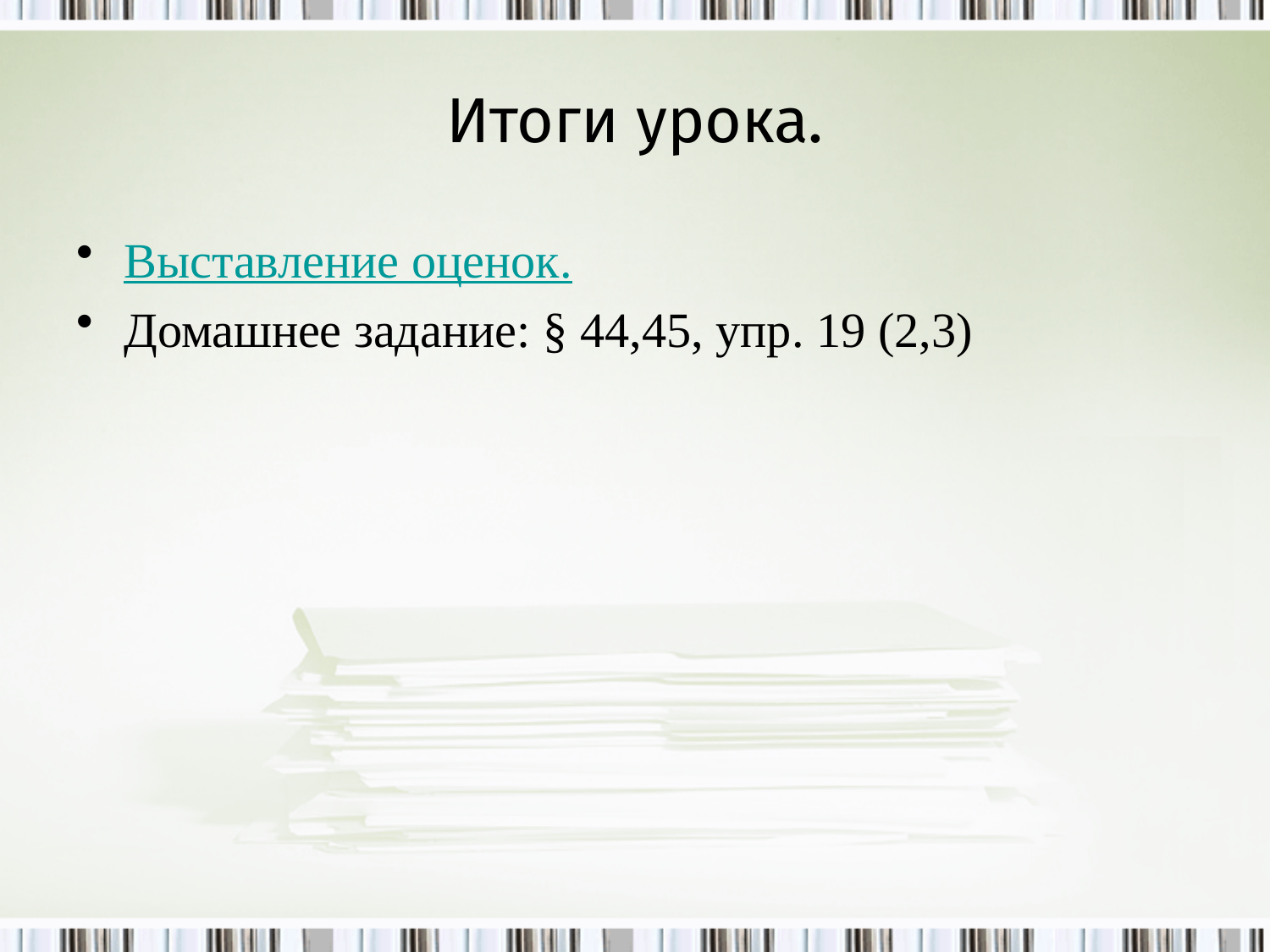

# Итоги урока.
Выставление оценок.
Домашнее задание: § 44,45, упр. 19 (2,3)